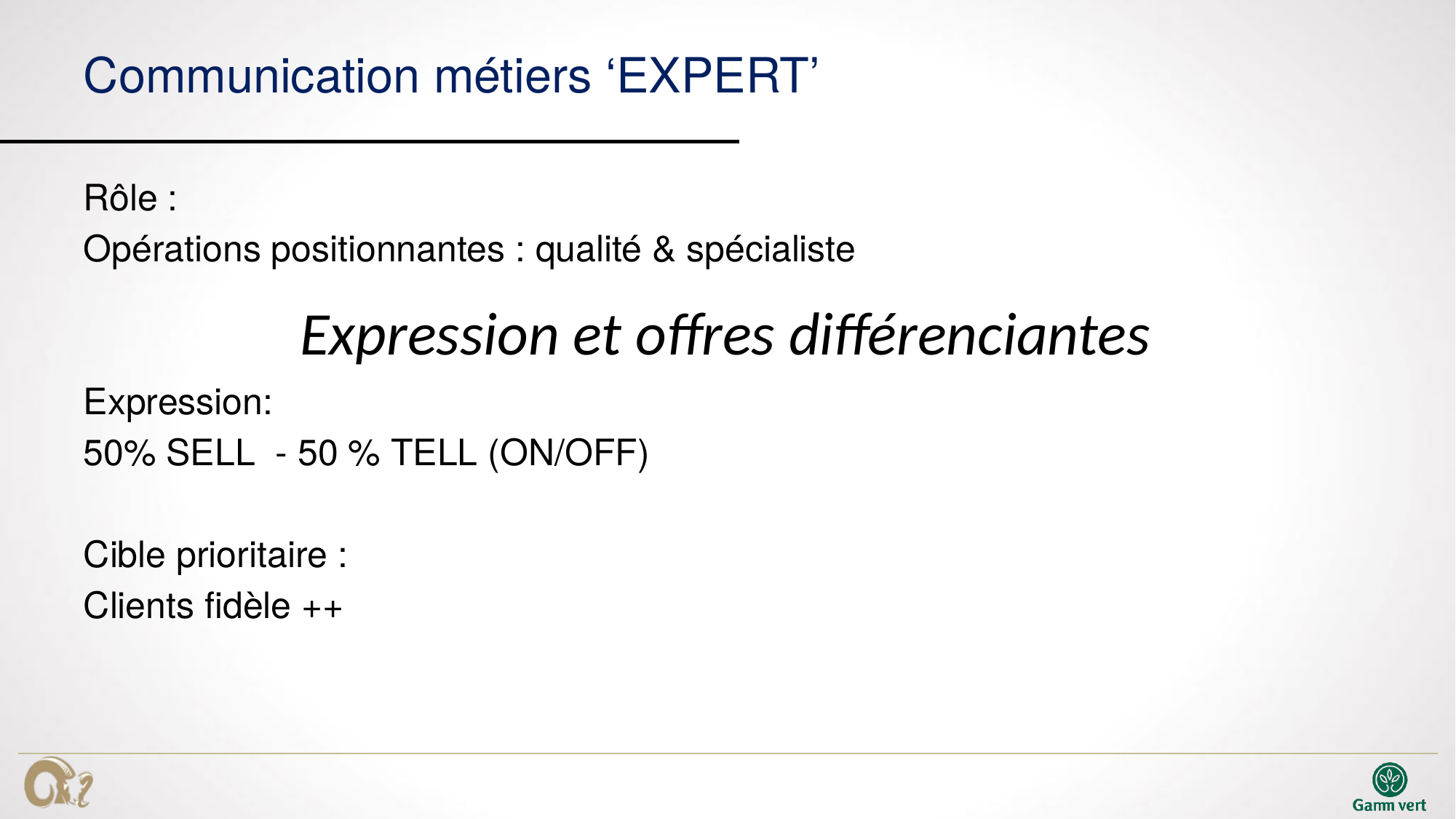

# Communication métiers ‘EXPERT’
Rôle :
Opérations positionnantes : qualité & spécialiste

Expression:
50% SELL  - 50 % TELL (ON/OFF)

Cible prioritaire :
Clients fidèle ++
Expression et offres différenciantes